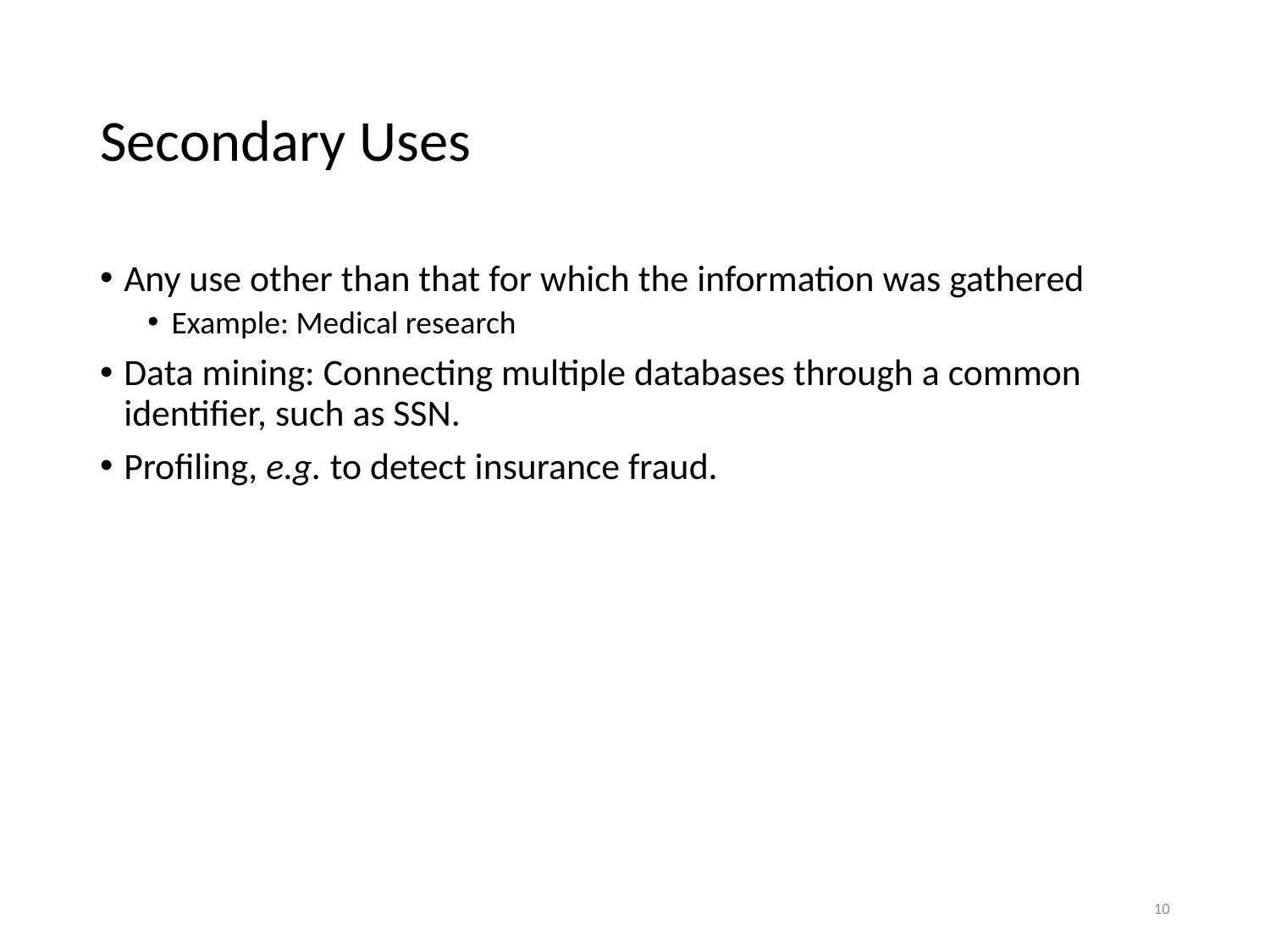

# Secondary Uses
Any use other than that for which the information was gathered
Example: Medical research
Data mining: Connecting multiple databases through a common identifier, such as SSN.
Profiling, e.g. to detect insurance fraud.
10